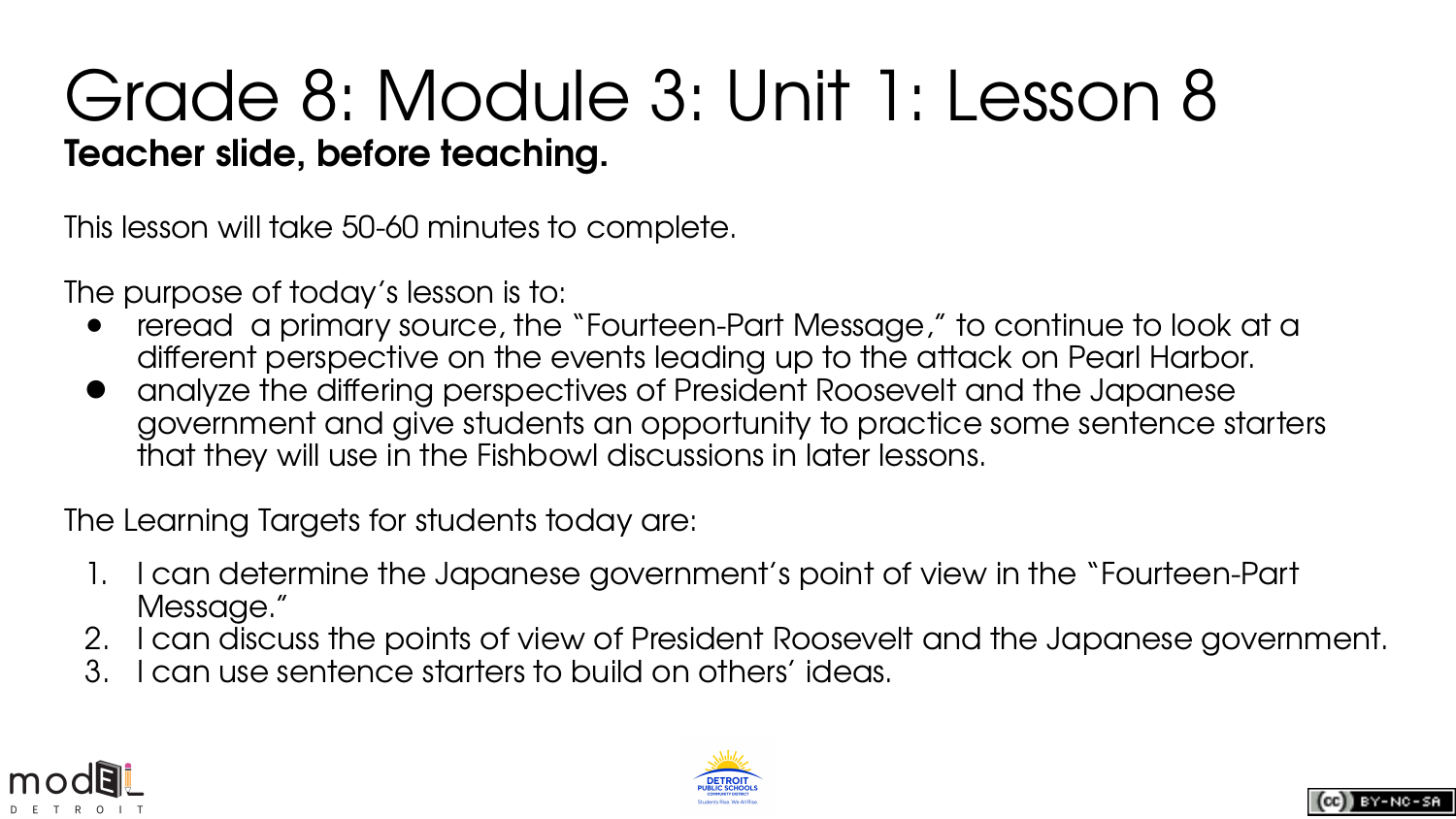

# Grade 8: Module 3: Unit 1: Lesson 8
Teacher slide, before teaching.
This lesson will take 50-60 minutes to complete.

The purpose of today’s lesson is to:
reread  a primary source, the “Fourteen-Part Message,” to continue to look at a different perspective on the events leading up to the attack on Pearl Harbor.
analyze the differing perspectives of President Roosevelt and the Japanese government and give students an opportunity to practice some sentence starters that they will use in the Fishbowl discussions in later lessons.

The Learning Targets for students today are:
I can determine the Japanese government’s point of view in the “Fourteen-Part Message.”
I can discuss the points of view of President Roosevelt and the Japanese government.
I can use sentence starters to build on others’ ideas.